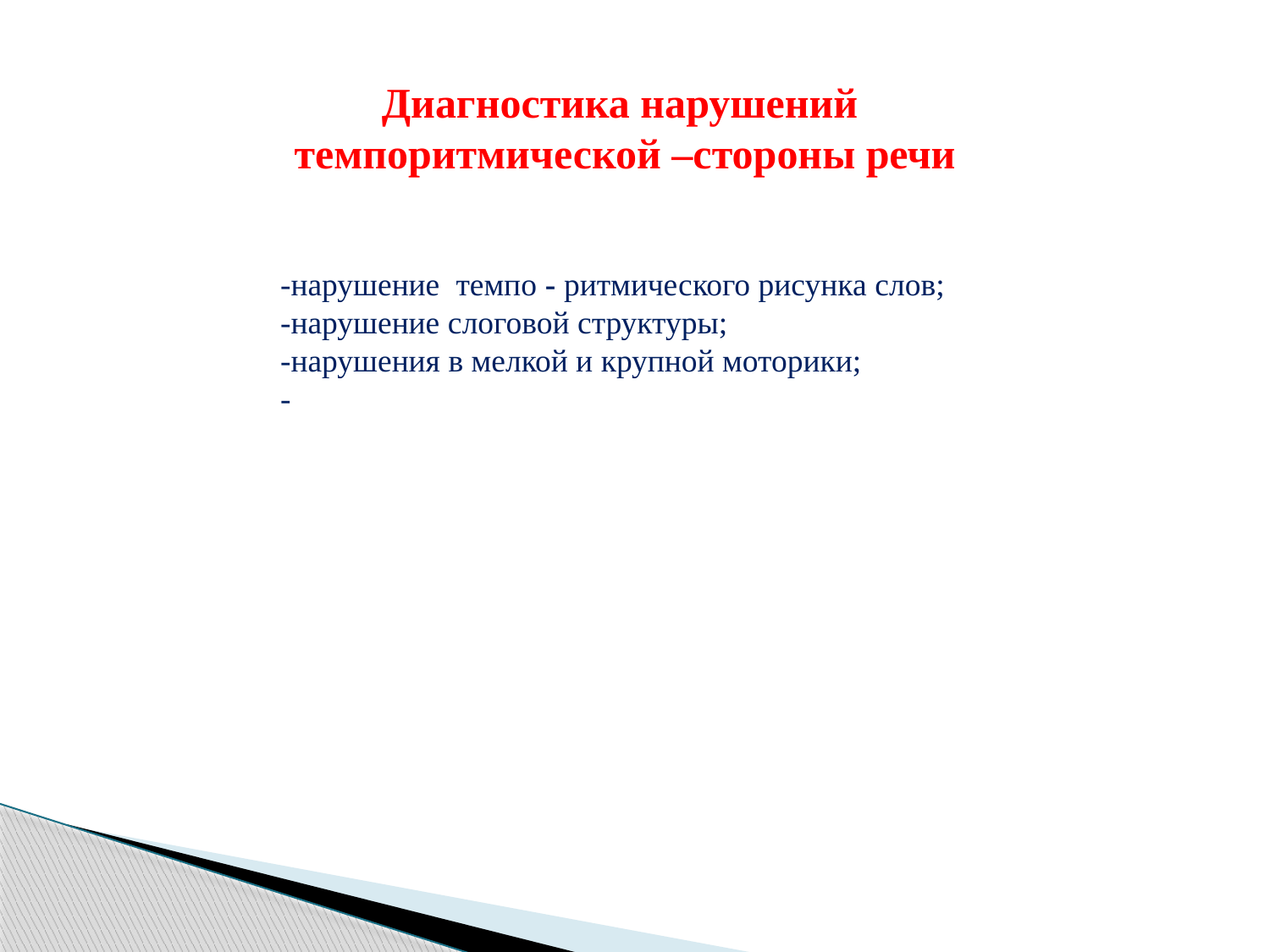

Диагностика нарушений
темпоритмической –стороны речи
-нарушение  темпо - ритмического рисунка слов;
-нарушение слоговой структуры;
-нарушения в мелкой и крупной моторики;
-